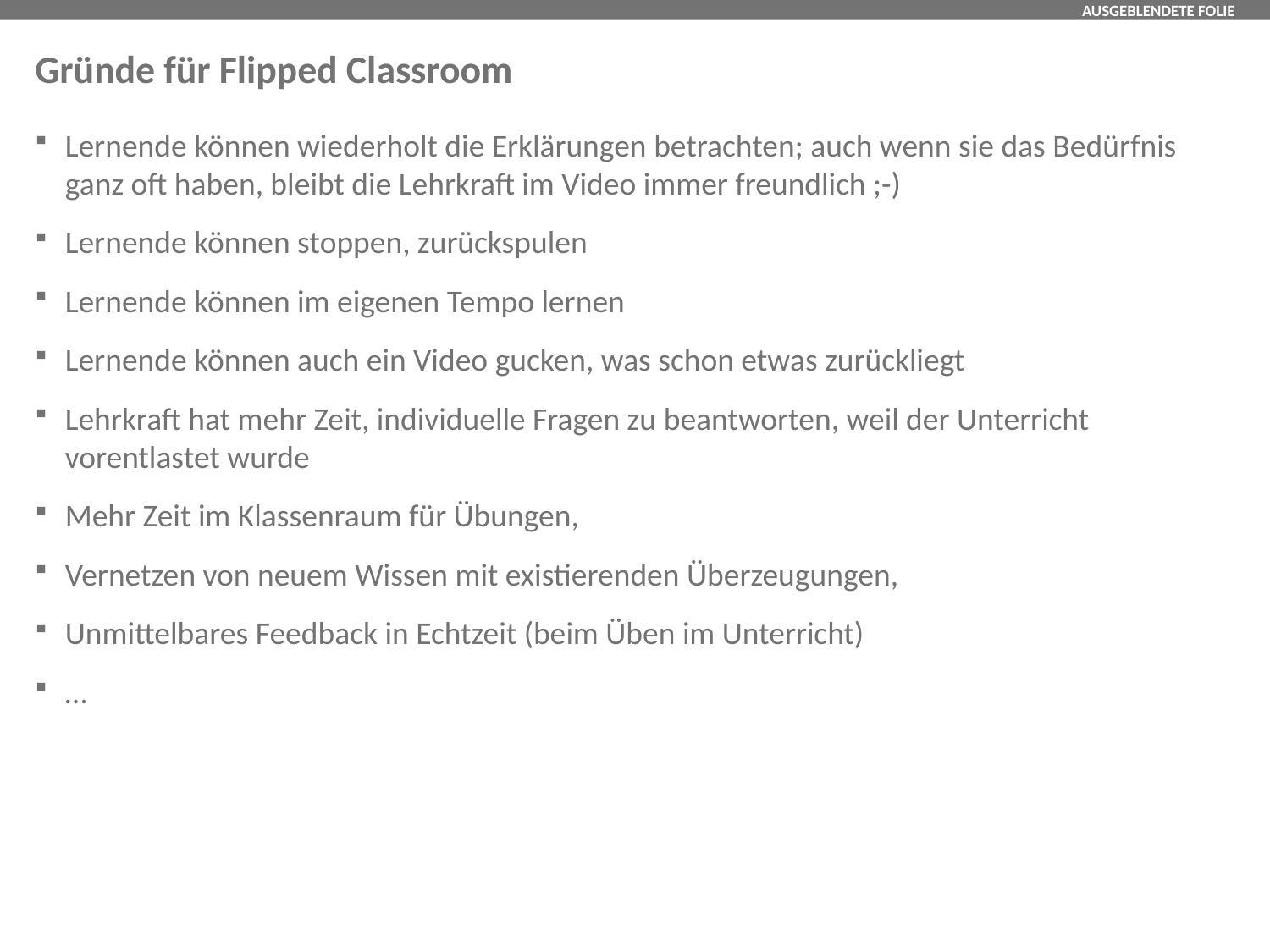

# Gründe für Flipped Classroom
Lernende können wiederholt die Erklärungen betrachten; auch wenn sie das Bedürfnis ganz oft haben, bleibt die Lehrkraft im Video immer freundlich ;-)
Lernende können stoppen, zurückspulen
Lernende können im eigenen Tempo lernen
Lernende können auch ein Video gucken, was schon etwas zurückliegt
Lehrkraft hat mehr Zeit, individuelle Fragen zu beantworten, weil der Unterricht vorentlastet wurde
Mehr Zeit im Klassenraum für Übungen,
Vernetzen von neuem Wissen mit existierenden Überzeugungen,
Unmittelbares Feedback in Echtzeit (beim Üben im Unterricht)
…